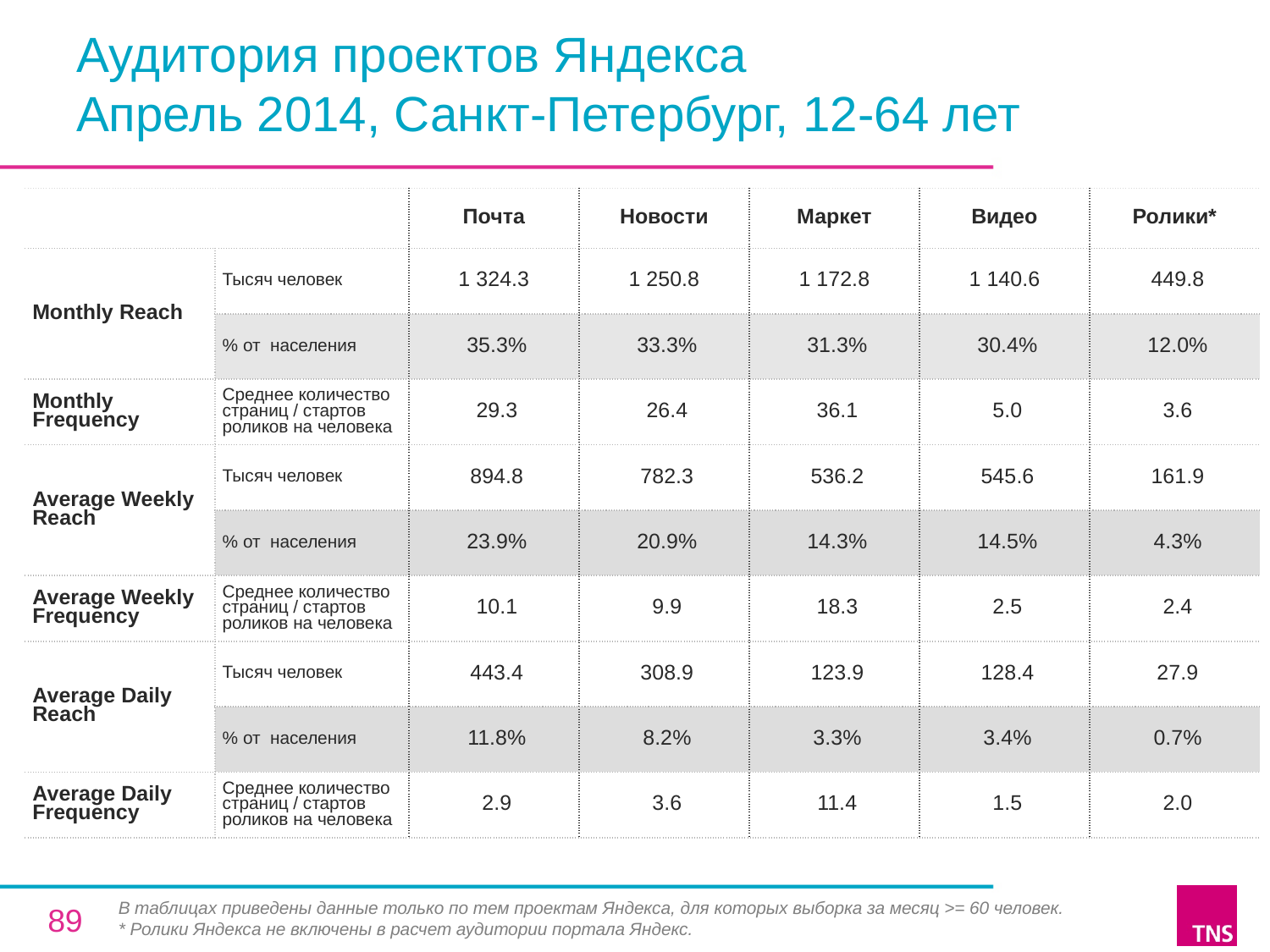

# Аудитория проектов Яндекса Апрель 2014, Санкт-Петербург, 12-64 лет
|  |  | Почта | Новости | Маркет | Видео | Ролики\* |
| --- | --- | --- | --- | --- | --- | --- |
| Monthly Reach | Тысяч человек | 1 324.3 | 1 250.8 | 1 172.8 | 1 140.6 | 449.8 |
|  | % от населения | 35.3% | 33.3% | 31.3% | 30.4% | 12.0% |
| Monthly Frequency | Среднее количество страниц / стартов роликов на человека | 29.3 | 26.4 | 36.1 | 5.0 | 3.6 |
| Average Weekly Reach | Тысяч человек | 894.8 | 782.3 | 536.2 | 545.6 | 161.9 |
|  | % от населения | 23.9% | 20.9% | 14.3% | 14.5% | 4.3% |
| Average Weekly Frequency | Среднее количество страниц / стартов роликов на человека | 10.1 | 9.9 | 18.3 | 2.5 | 2.4 |
| Average Daily Reach | Тысяч человек | 443.4 | 308.9 | 123.9 | 128.4 | 27.9 |
|  | % от населения | 11.8% | 8.2% | 3.3% | 3.4% | 0.7% |
| Average Daily Frequency | Среднее количество страниц / стартов роликов на человека | 2.9 | 3.6 | 11.4 | 1.5 | 2.0 |
В таблицах приведены данные только по тем проектам Яндекса, для которых выборка за месяц >= 60 человек.
* Ролики Яндекса не включены в расчет аудитории портала Яндекс.
89